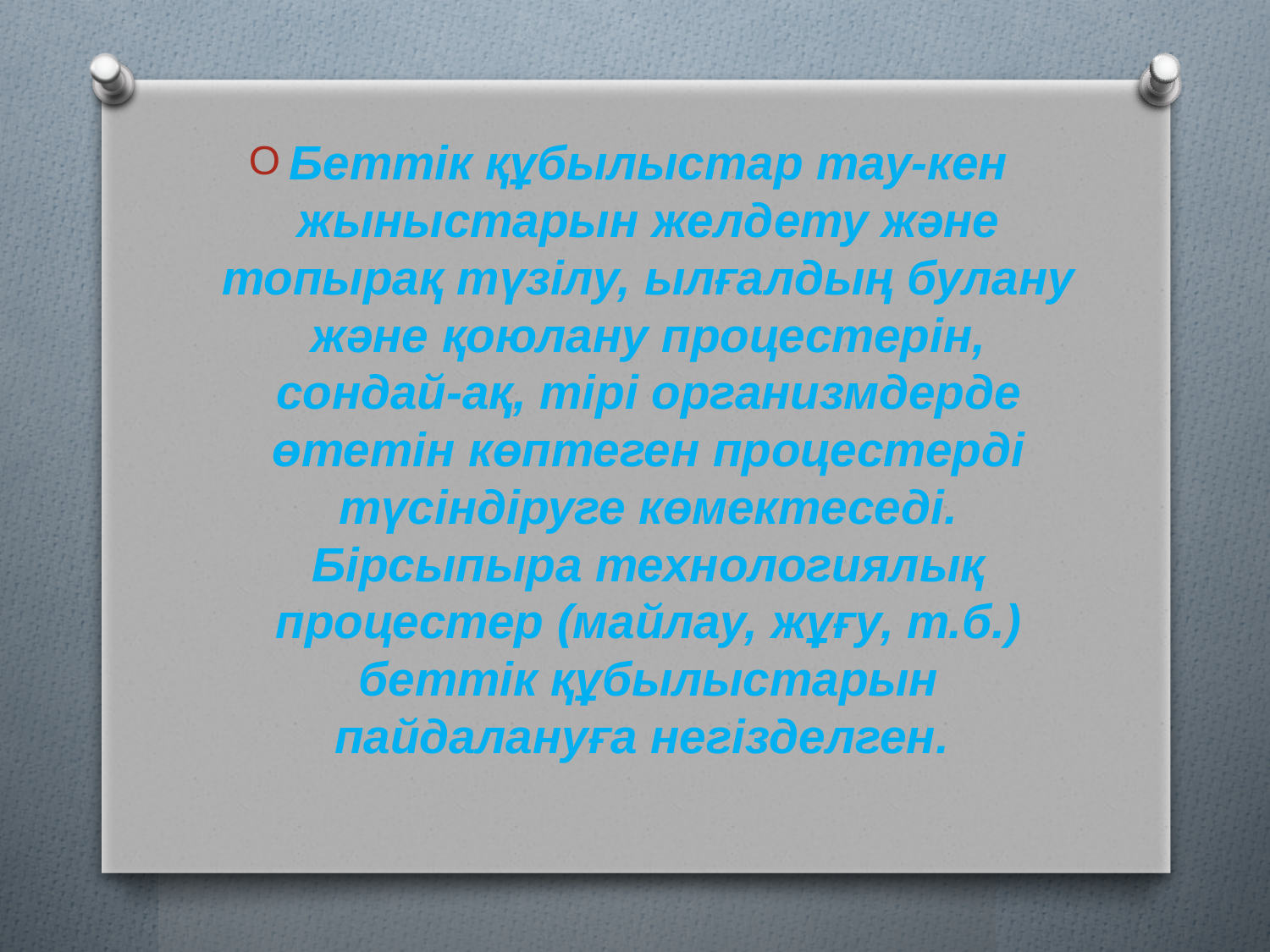

Беттік құбылыстар тау-кен жыныстарын желдету және топырақ түзілу, ылғалдың булану және қоюлану процестерін, сондай-ақ, тірі организмдерде өтетін көптеген процестерді түсіндіруге көмектеседі. Бірсыпыра технологиялық процестер (майлау, жұғу, т.б.) беттік құбылыстарын пайдалануға негізделген.